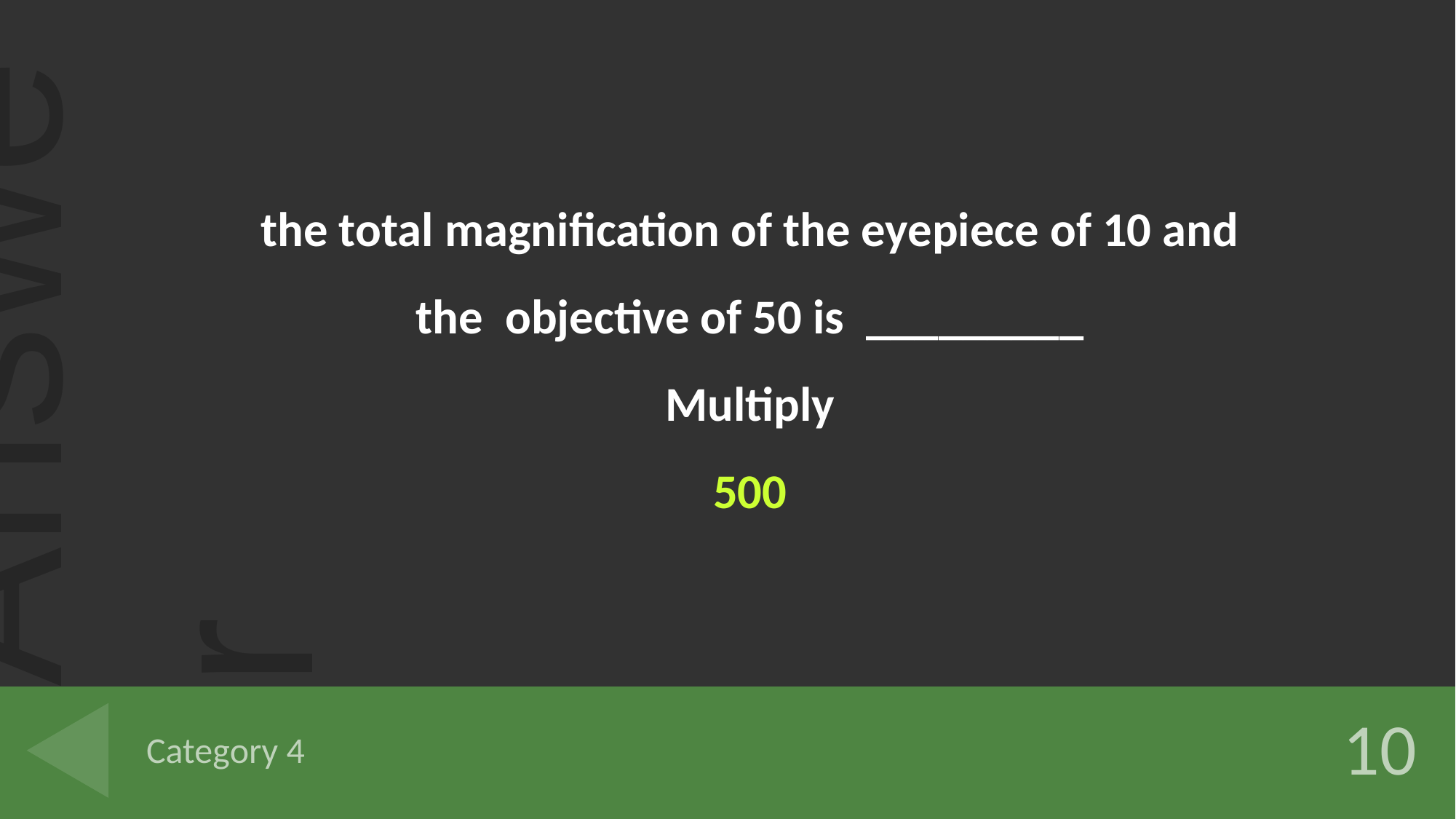

the total magnification of the eyepiece of 10 and the  objective of 50 is  _________
Multiply
500
# Category 4
10